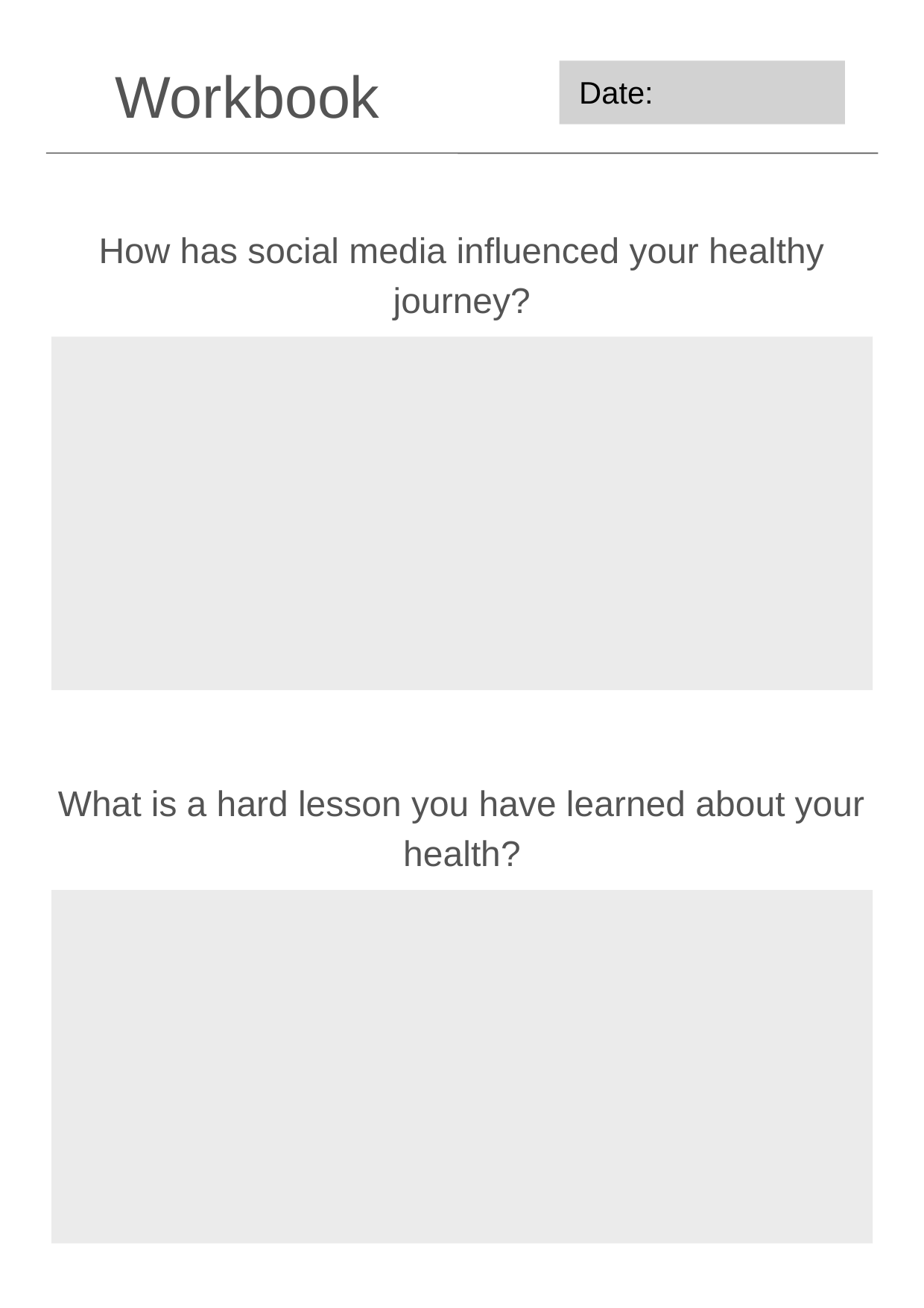

Workbook

Date:

How has social media influenced your healthy journey?

What is a hard lesson you have learned about your health?